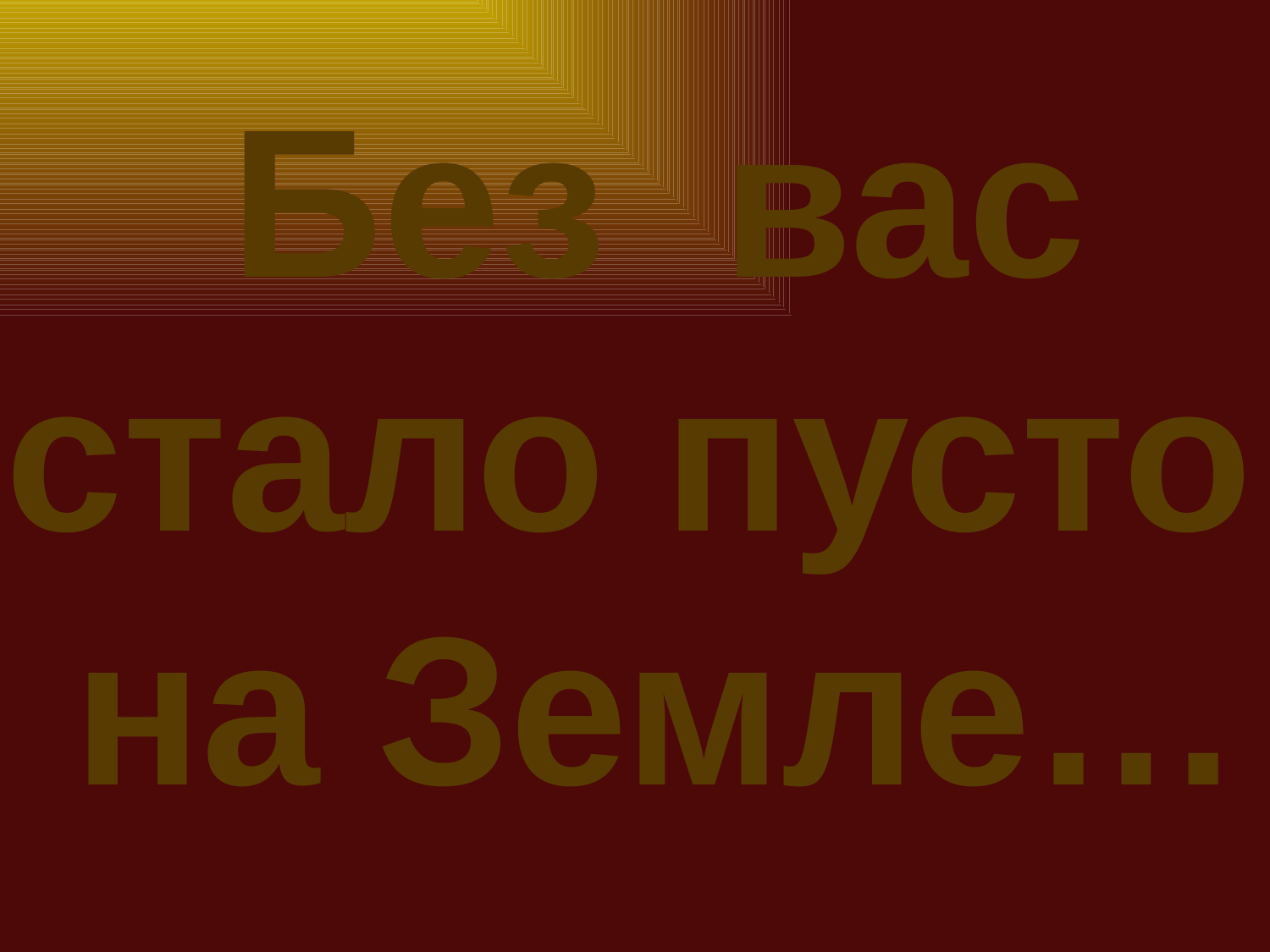

Без  вас
 стало пусто
 на Земле…
#